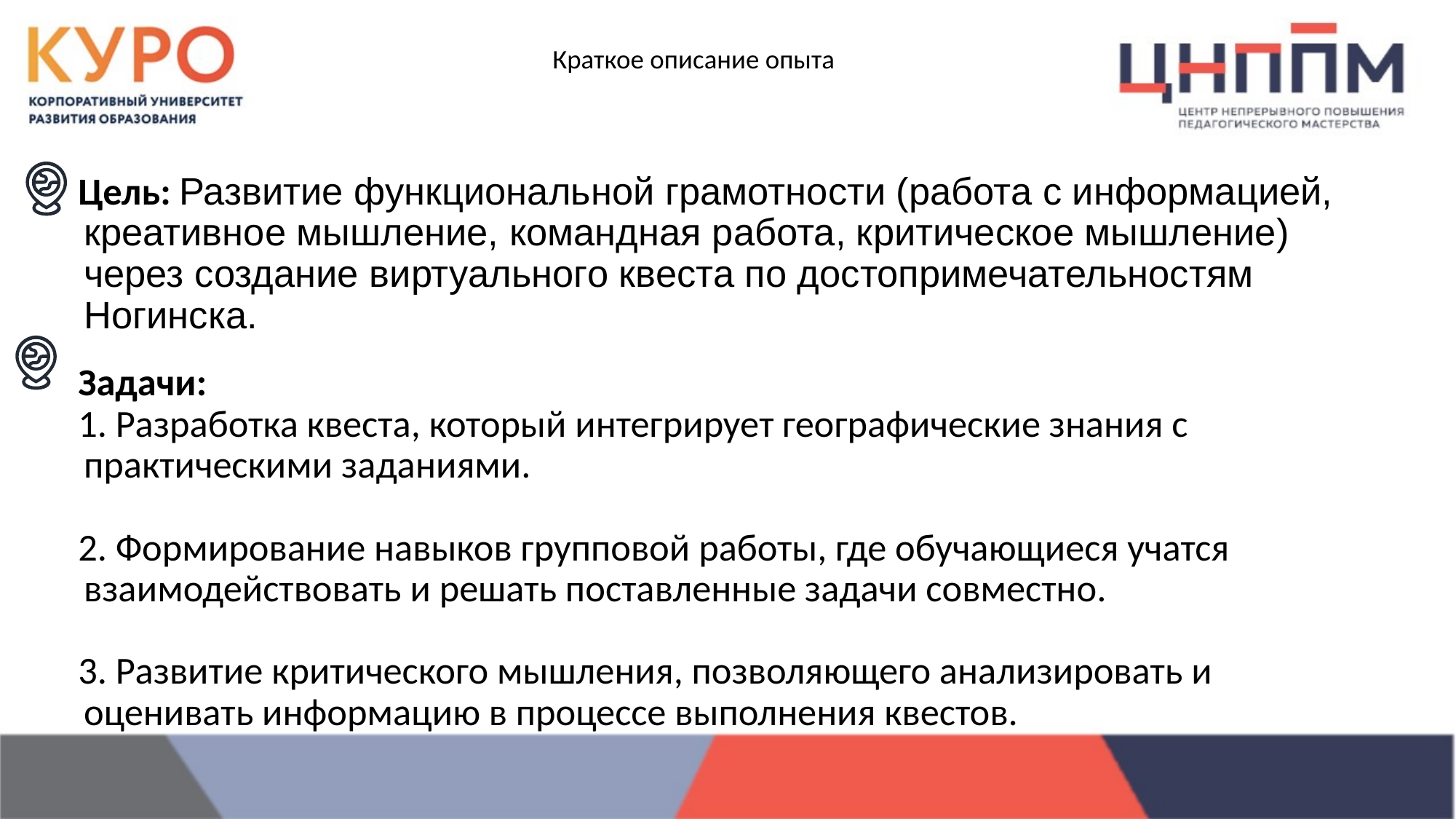

# Краткое описание опыта

Цель: Развитие функциональной грамотности (работа с информацией, креативное мышление, командная работа, критическое мышление) через создание виртуального квеста по достопримечательностям Ногинска.
Задачи:
1. Разработка квеста, который интегрирует географические знания с практическими заданиями.

2. Формирование навыков групповой работы, где обучающиеся учатся взаимодействовать и решать поставленные задачи совместно.

3. Развитие критического мышления, позволяющего анализировать и оценивать информацию в процессе выполнения квестов.